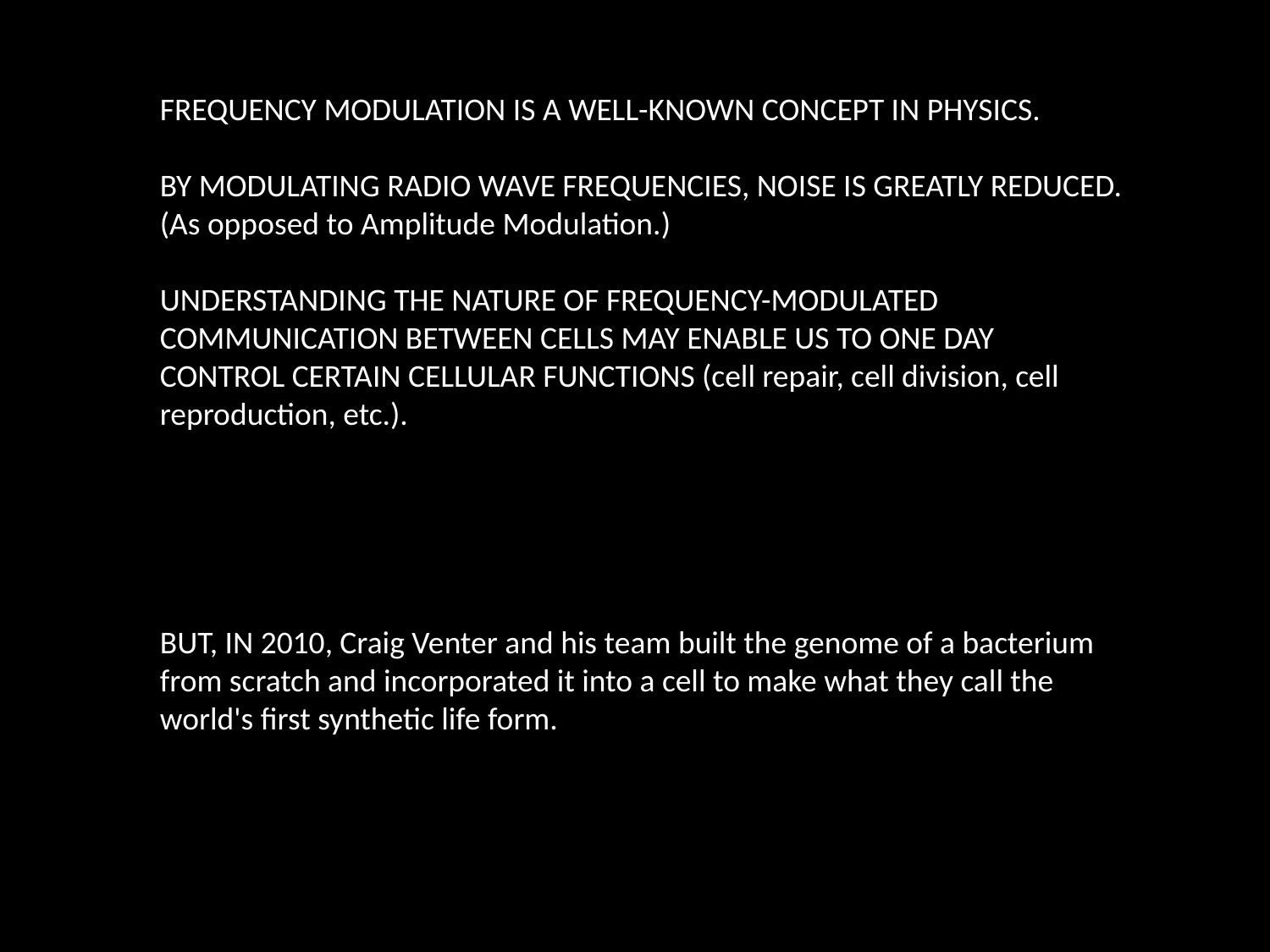

FREQUENCY MODULATION IS A WELL-KNOWN CONCEPT IN PHYSICS.

BY MODULATING RADIO WAVE FREQUENCIES, NOISE IS GREATLY REDUCED.
(As opposed to Amplitude Modulation.)

UNDERSTANDING THE NATURE OF FREQUENCY-MODULATED COMMUNICATION BETWEEN CELLS MAY ENABLE US TO ONE DAY CONTROL CERTAIN CELLULAR FUNCTIONS (cell repair, cell division, cell reproduction, etc.).

BUT, IN 2010, Craig Venter and his team built the genome of a bacterium from scratch and incorporated it into a cell to make what they call the world's first synthetic life form.